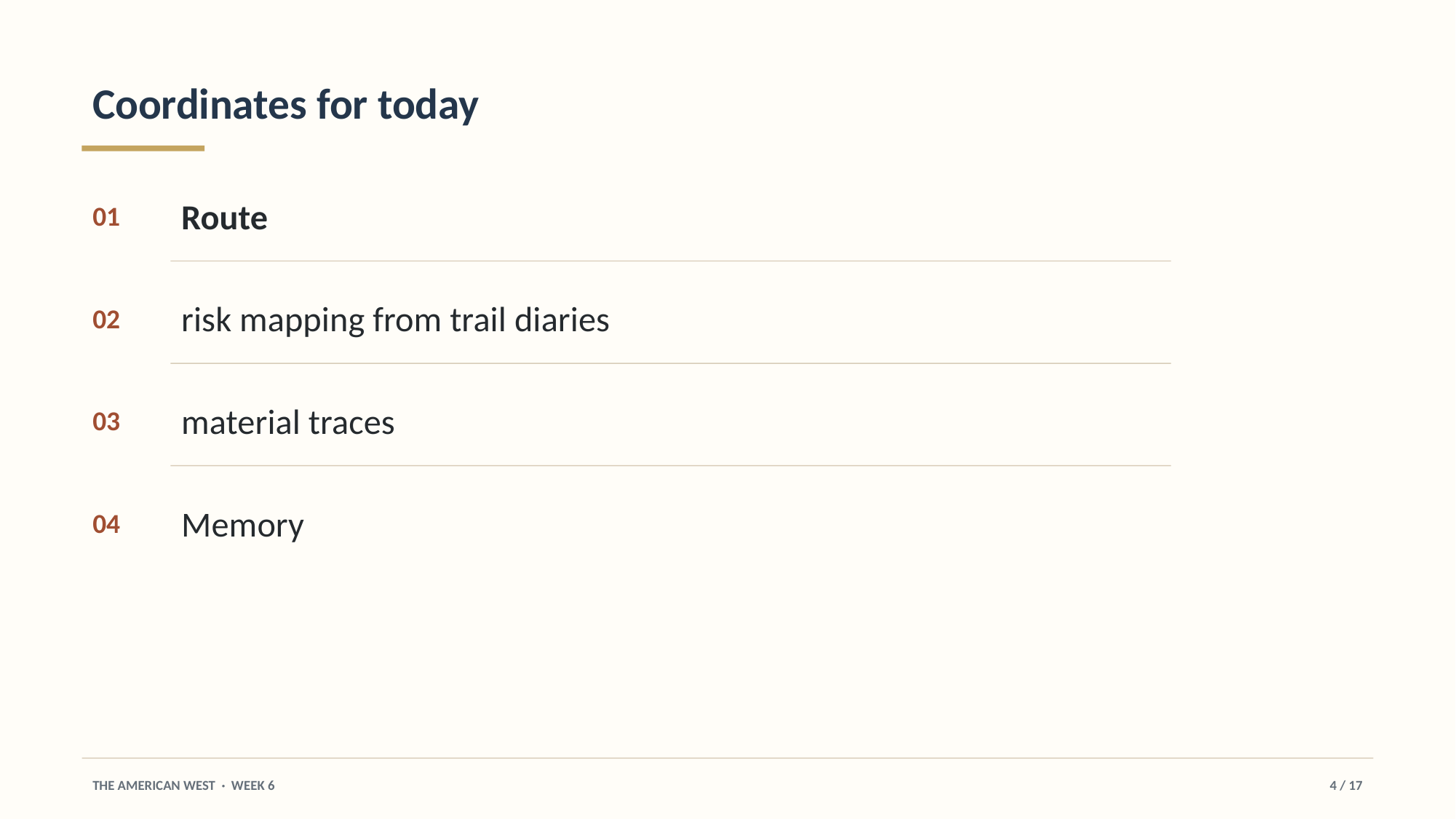

Coordinates for today

Route
01

risk mapping from trail diaries
02

material traces
03

Memory
04

THE AMERICAN WEST  ·  WEEK 6
4 / 17